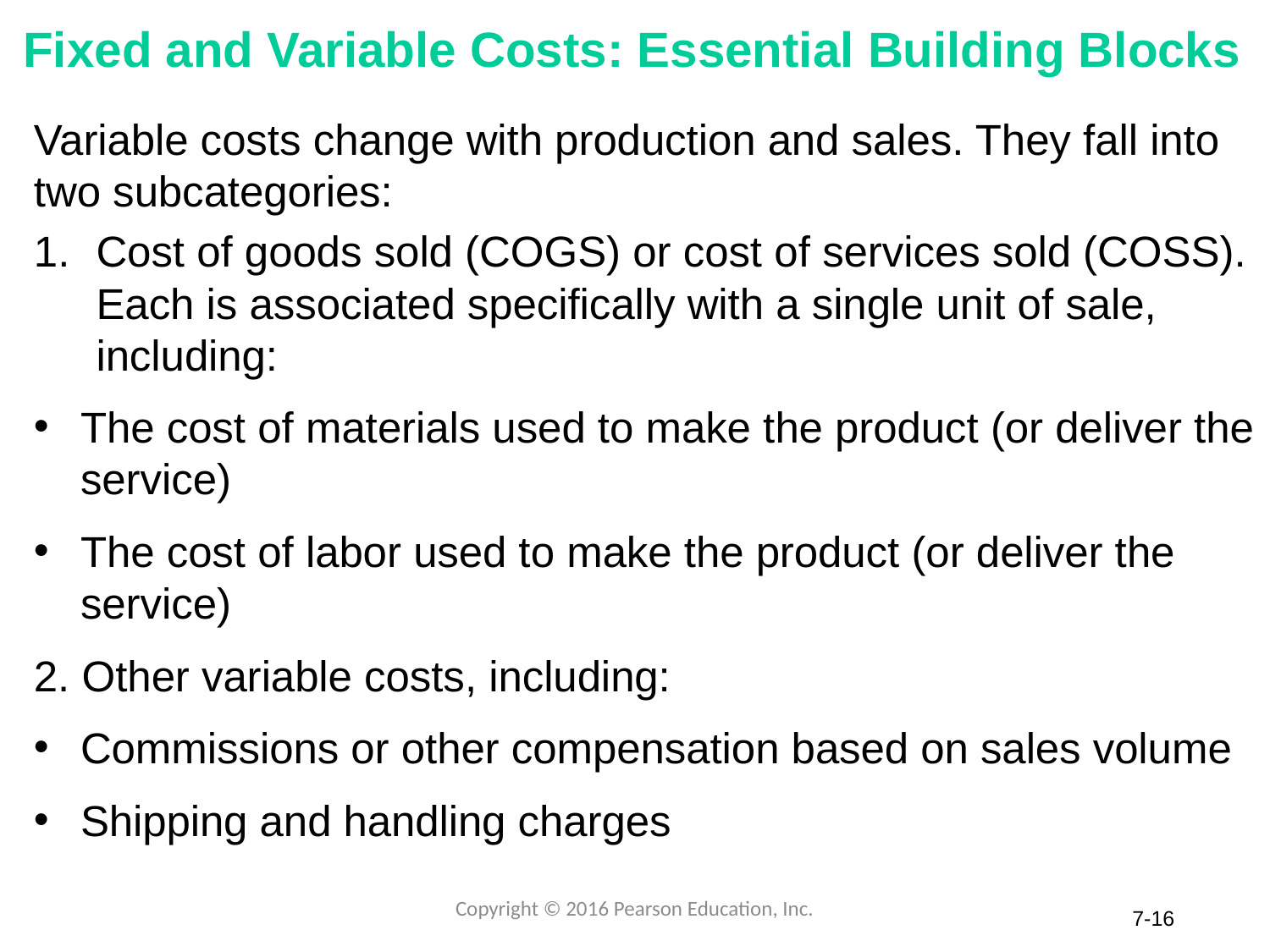

# Fixed and Variable Costs: Essential Building Blocks
Variable costs change with production and sales. They fall into two subcategories:
Cost of goods sold (COGS) or cost of services sold (COSS). Each is associated specifically with a single unit of sale, including:

The cost of materials used to make the product (or deliver the service)

The cost of labor used to make the product (or deliver the service)

2. Other variable costs, including:

Commissions or other compensation based on sales volume

Shipping and handling charges
Copyright © 2016 Pearson Education, Inc.